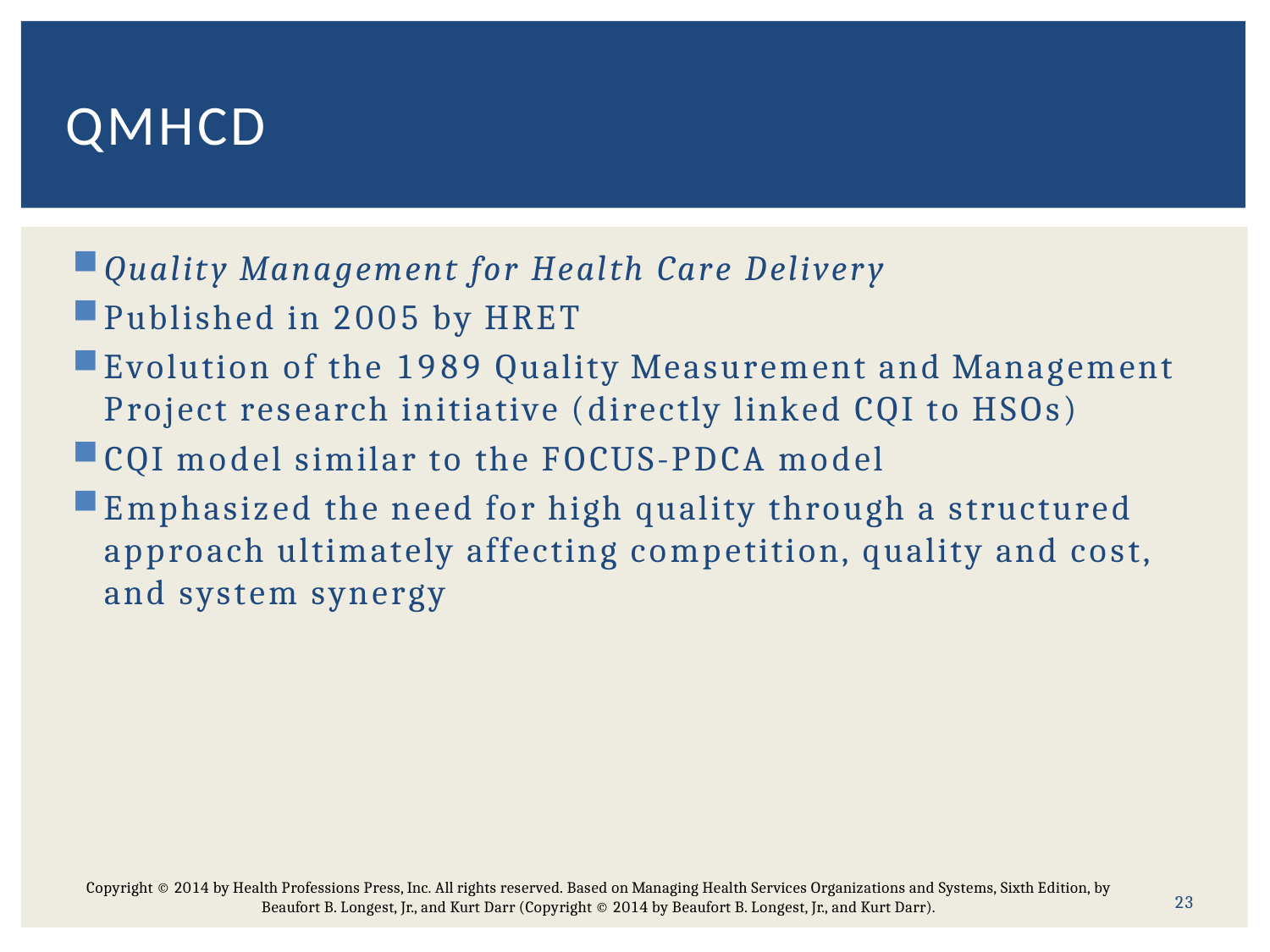

# QMHCD
Quality Management for Health Care Delivery
Published in 2005 by HRET
Evolution of the 1989 Quality Measurement and Management Project research initiative (directly linked CQI to HSOs)
CQI model similar to the FOCUS-PDCA model
Emphasized the need for high quality through a structured approach ultimately affecting competition, quality and cost, and system synergy

23